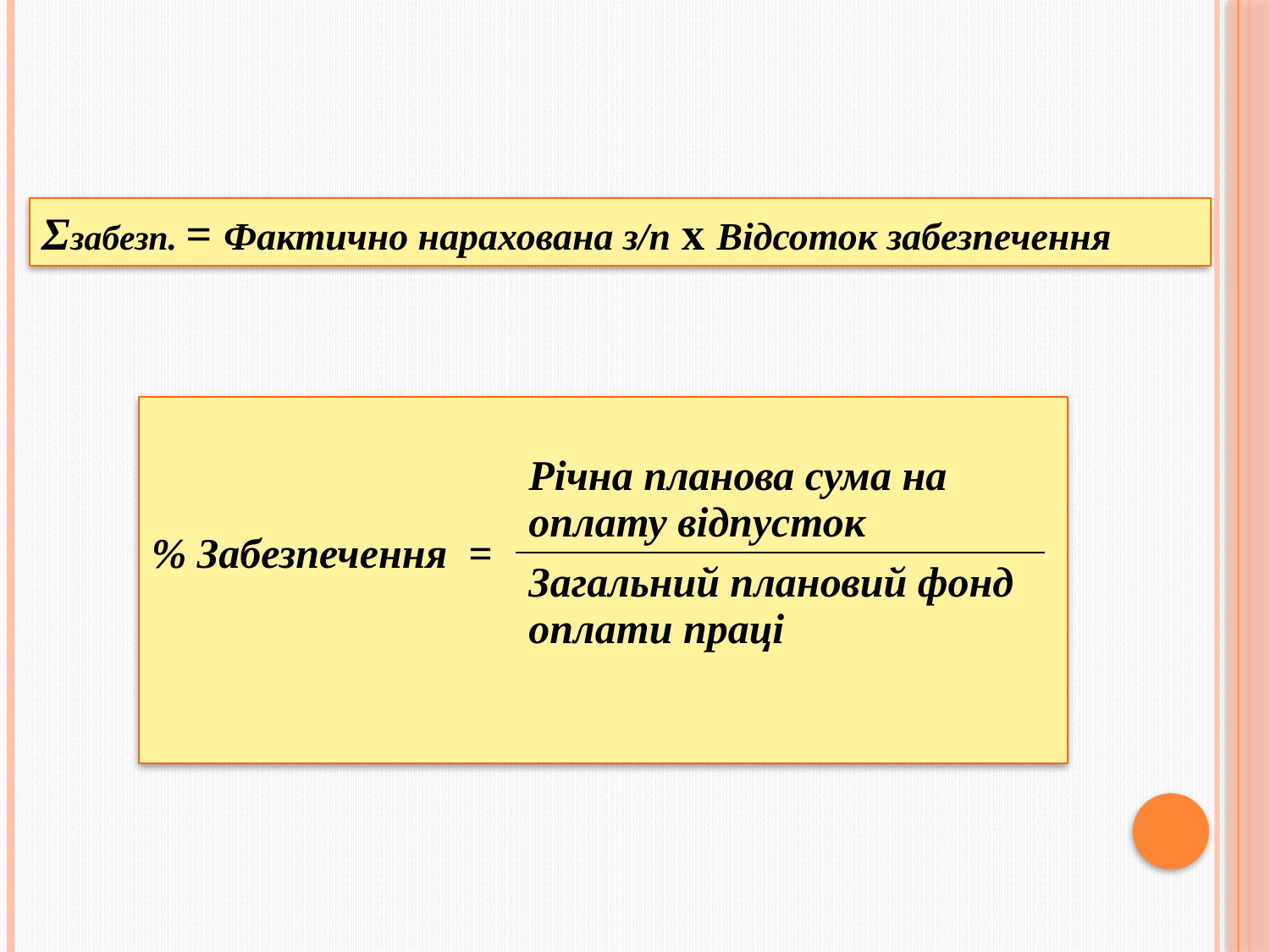

Ʃзабезп. = Фактично нарахована з/п х Відсоток забезпечення

% Забезпечення  =
| Річна планова сума на оплату відпусток |
| --- |
| Загальний плановий фонд оплати праці |